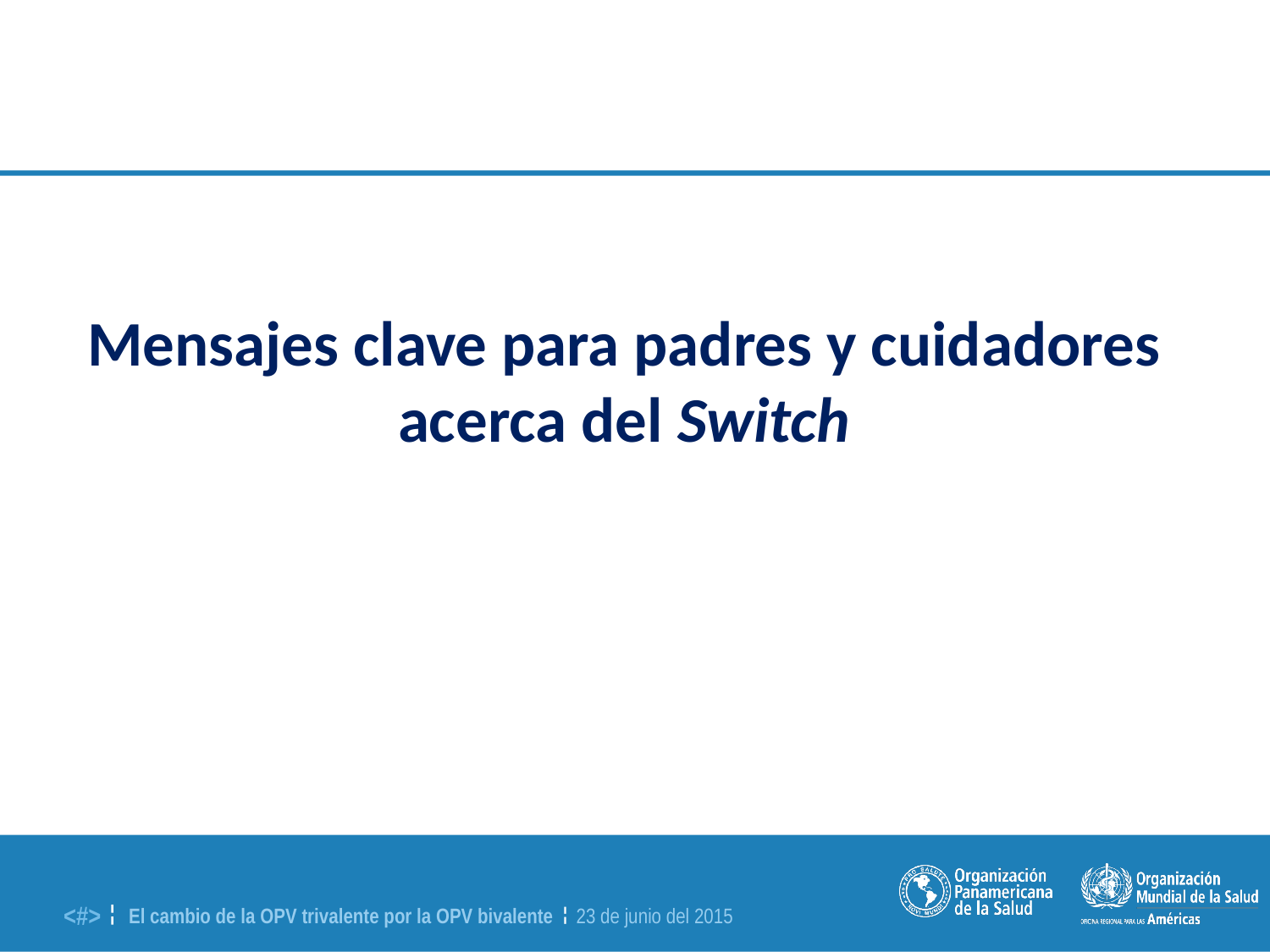

Mensajes clave para padres y cuidadores acerca del Switch